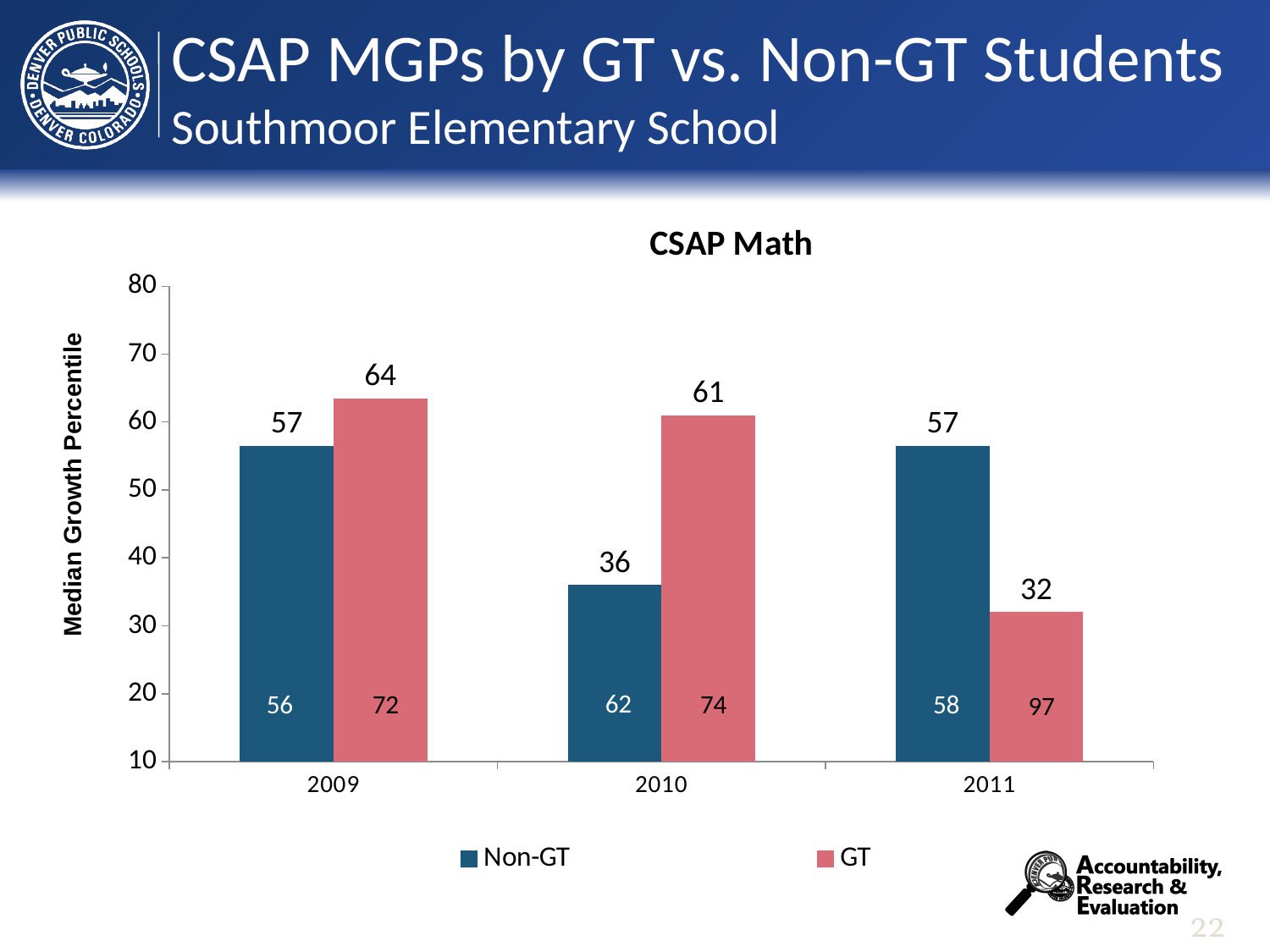

# CSAP MGPs by GT vs. Non-GT Students Southmoor Elementary School

### Chart

| Category | Non-GT | GT  |
|---|---|---|
| 2009 | 56.5 | 63.5 |
| 2010 | 36.0 | 61.0 |
| 2011 | 56.5 | 32.0 |
Median Growth Percentile
22